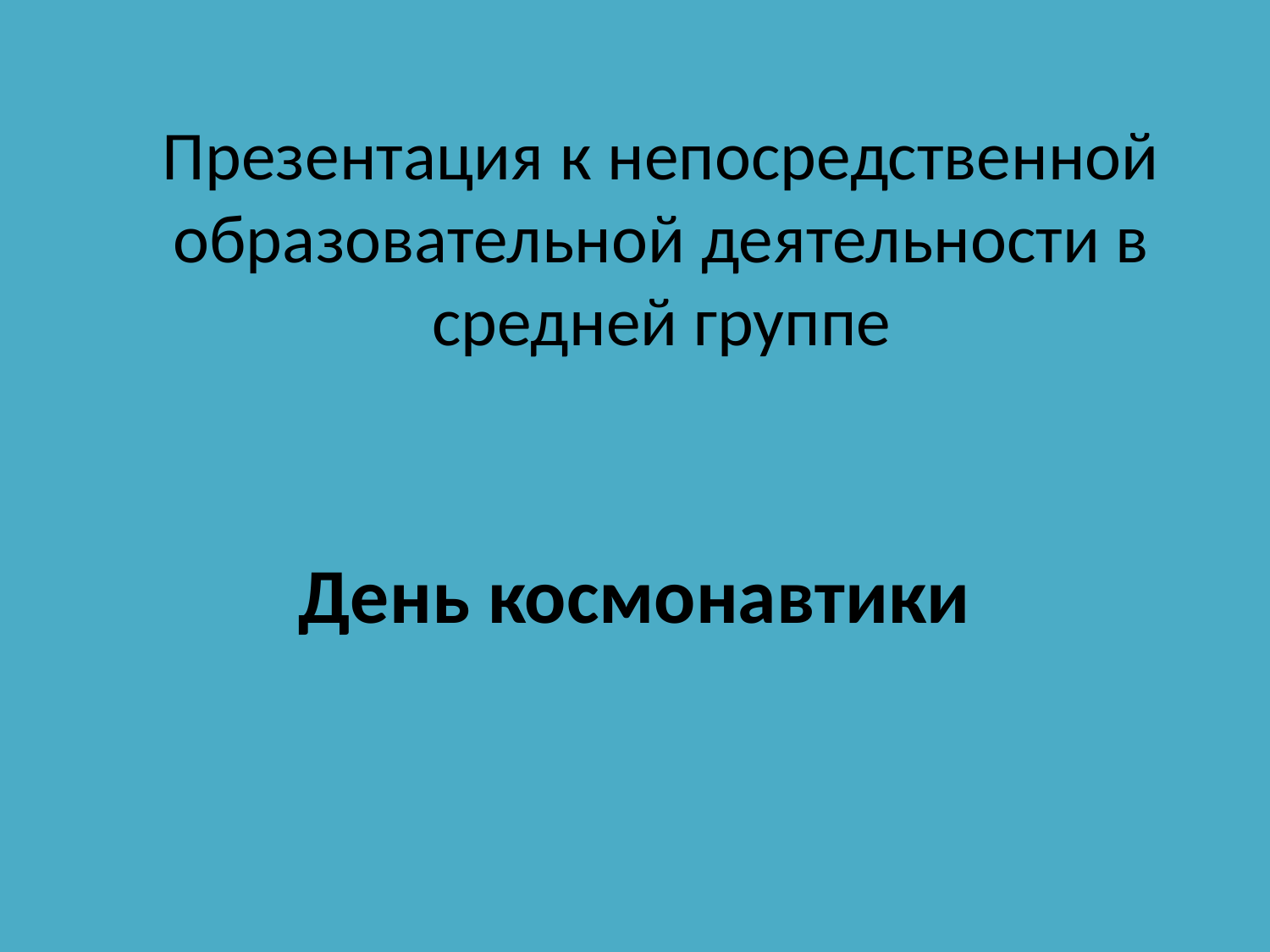

# Презентация к непосредственной образовательной деятельности в средней группе
День космонавтики